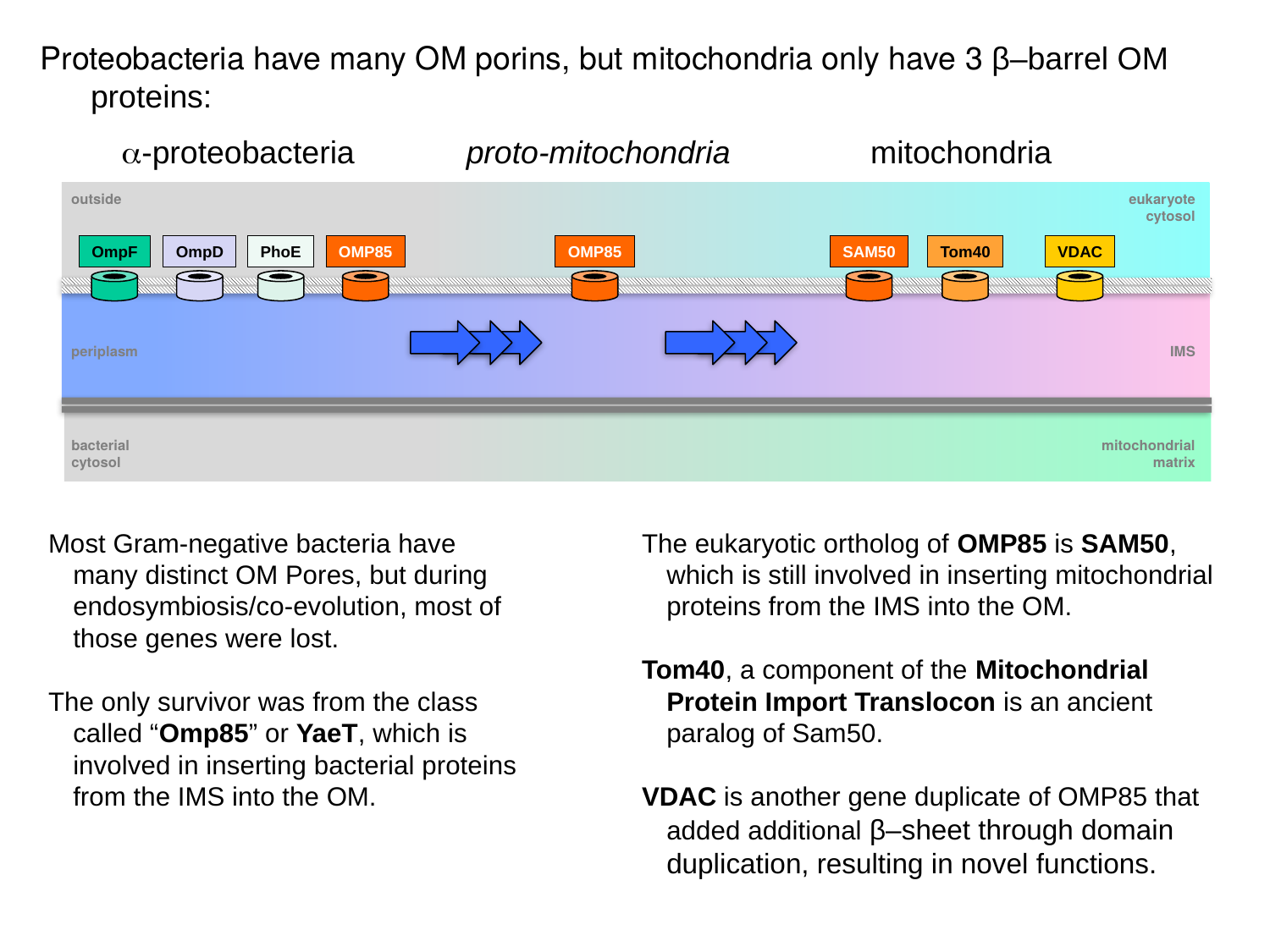

Proteobacteria have many OM porins, but mitochondria only have 3 β–barrel OM proteins:
α-proteobacteria
proto-mitochondria
OMP85

mitochondria
eukaryote cytosol
SAM50
Tom40
VDAC

IMS
mitochondrial
matrix
The eukaryotic ortholog of OMP85 is SAM50, which is still involved in inserting mitochondrial proteins from the IMS into the OM.

Tom40, a component of the Mitochondrial Protein Import Translocon is an ancient paralog of Sam50.

VDAC is another gene duplicate of OMP85 that added additional β–sheet through domain duplication, resulting in novel functions.

outside
OmpF
OmpD
PhoE
OMP85

periplasm
bacterial cytosol
Most Gram-negative bacteria have many distinct OM Pores, but during endosymbiosis/co-evolution, most of those genes were lost.

The only survivor was from the class called “Omp85” or YaeT, which is involved in inserting bacterial proteins from the IMS into the OM.